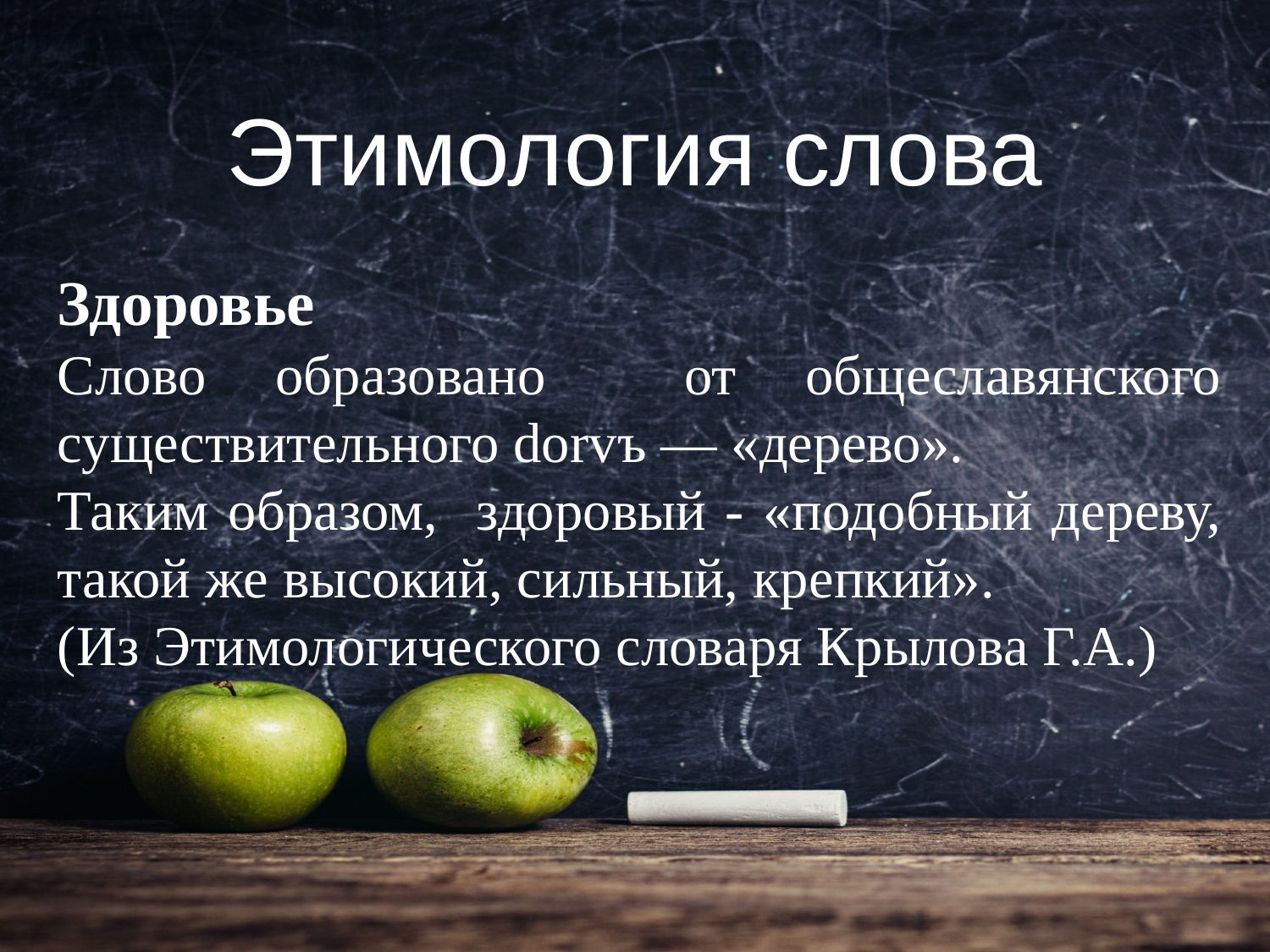

# Этимология слова
Здоровье
Слово образовано  от общеславянского существительного dorvъ — «дерево».
Таким образом,  здоровый - «подобный дереву, такой же высокий, сильный, крепкий».
(Из Этимологического словаря Крылова Г.А.)